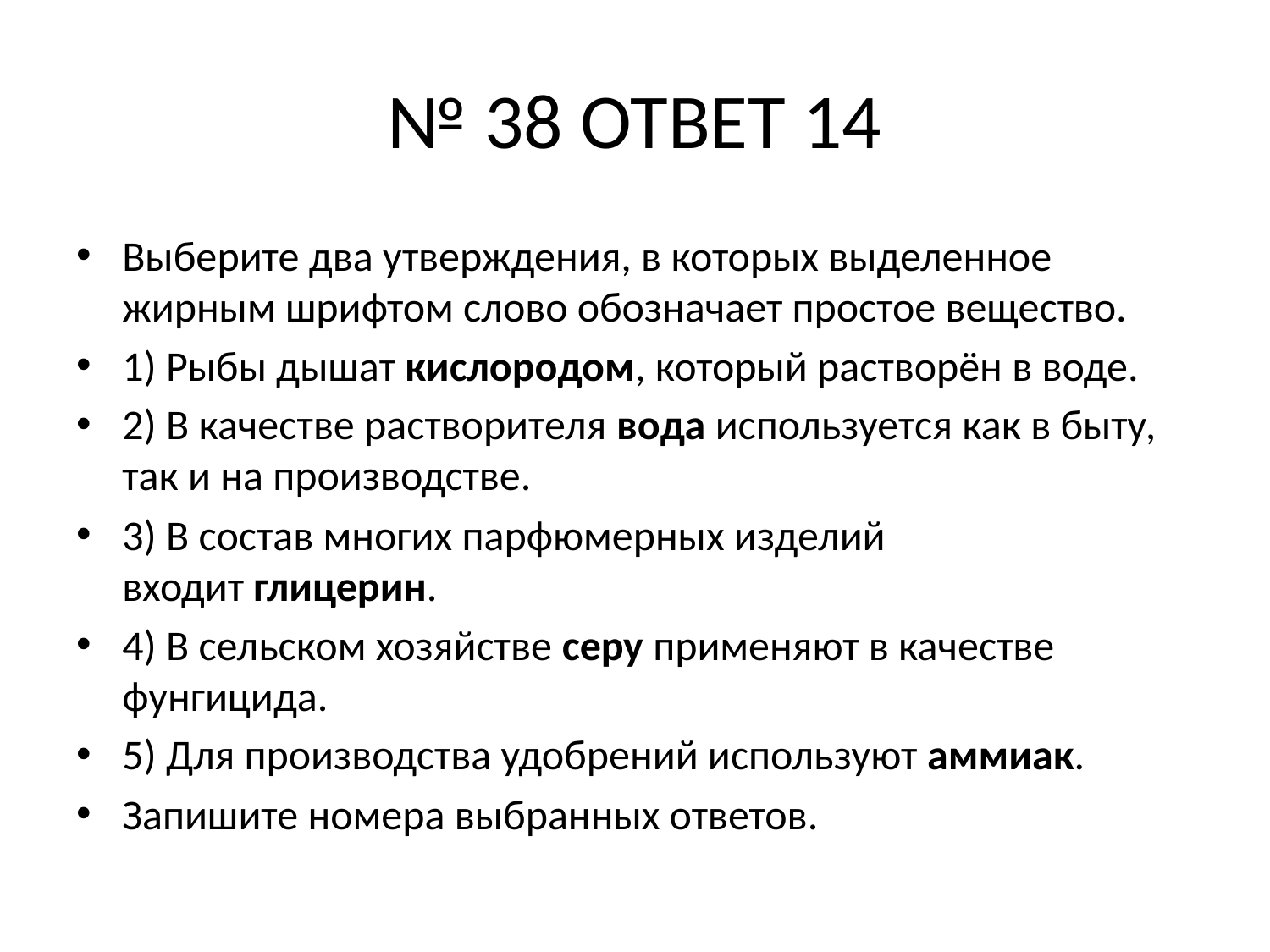

# № 38 ОТВЕТ 14
Выберите два утверждения, в которых выделенное жирным шрифтом слово обозначает простое вещество.
1) Рыбы дышат кислородом, который растворён в воде.
2) В качестве растворителя вода используется как в быту, так и на производстве.
3) В состав многих парфюмерных изделий входит глицерин.
4) В сельском хозяйстве серу применяют в качестве фунгицида.
5) Для производства удобрений используют аммиак.
Запишите номера выбранных ответов.